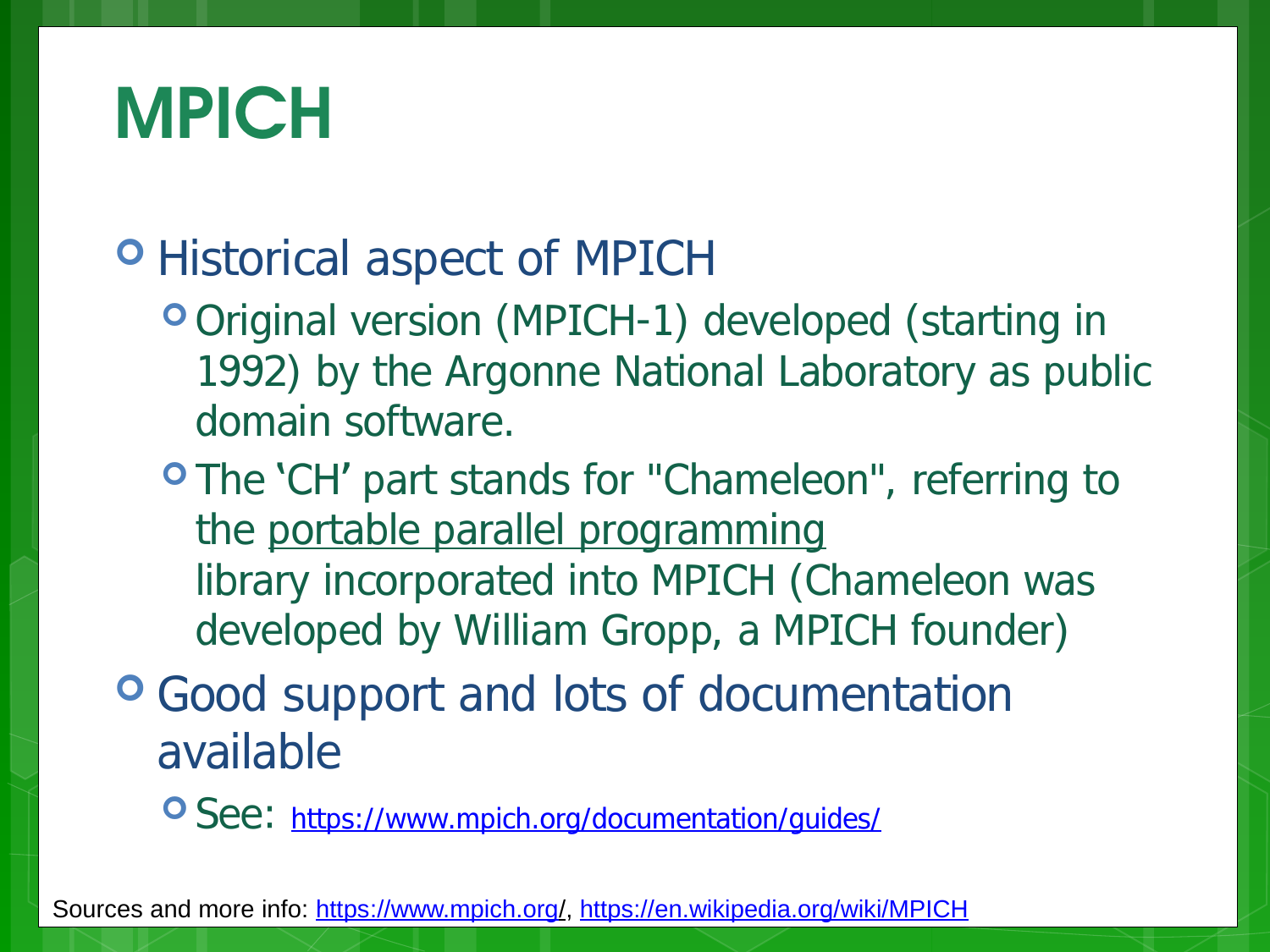

# MPICH
Historical aspect of MPICH
Original version (MPICH-1) developed (starting in 1992) by the Argonne National Laboratory as public domain software.
The ‘CH’ part stands for "Chameleon", referring to the portable parallel programming library incorporated into MPICH (Chameleon was developed by William Gropp, a MPICH founder)
Good support and lots of documentation available
See: https://www.mpich.org/documentation/guides/
Sources and more info: https://www.mpich.org/, https://en.wikipedia.org/wiki/MPICH